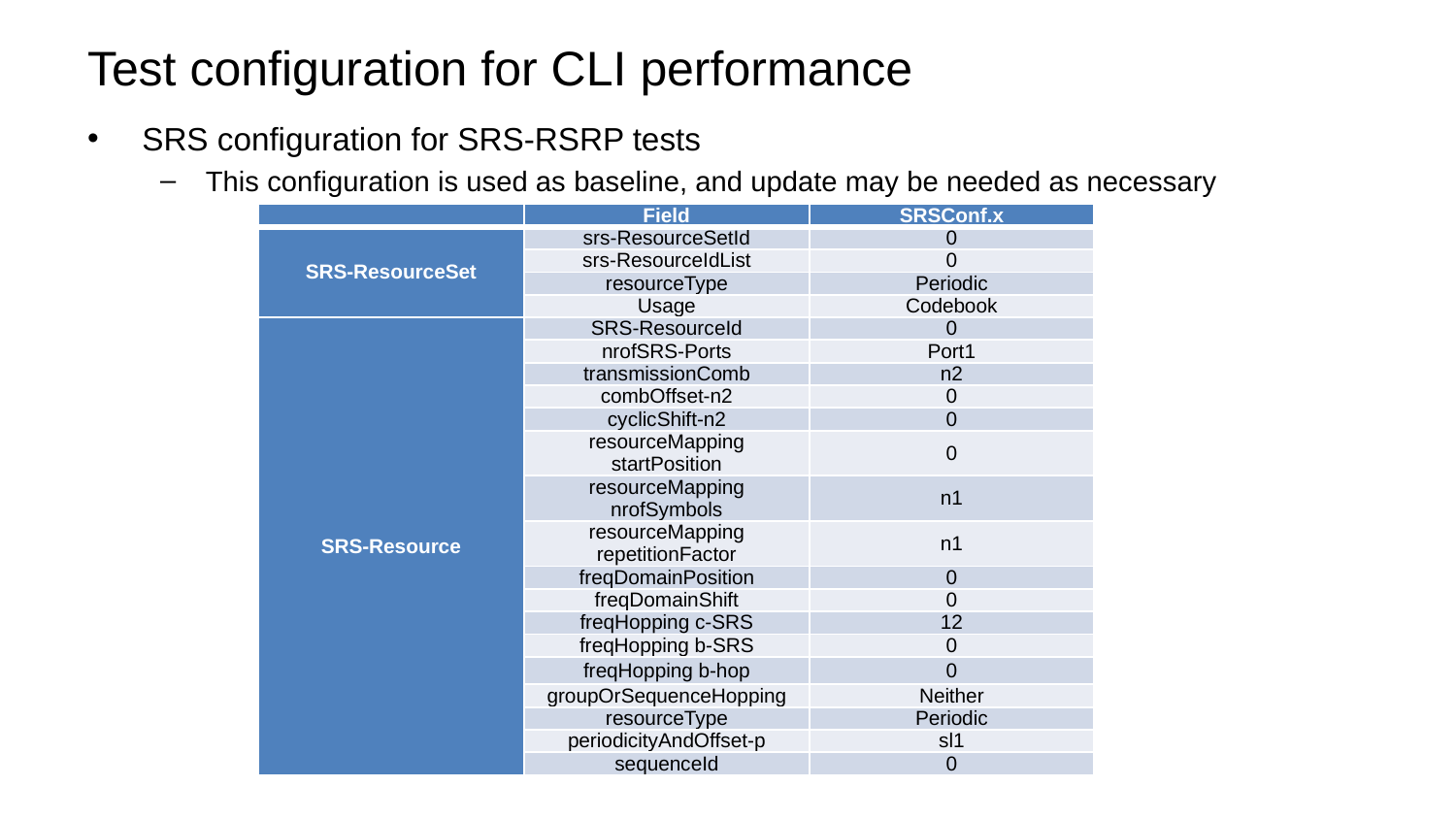

# Test configuration for CLI performance
SRS configuration for SRS-RSRP tests
This configuration is used as baseline, and update may be needed as necessary
|  | Field | SRSConf.x |
| --- | --- | --- |
| SRS-ResourceSet | srs-ResourceSetId | 0 |
|  | srs-ResourceIdList | 0 |
|  | resourceType | Periodic |
|  | Usage | Codebook |
| SRS-Resource | SRS-ResourceId | 0 |
|  | nrofSRS-Ports | Port1 |
|  | transmissionComb | n2 |
|  | combOffset-n2 | 0 |
|  | cyclicShift-n2 | 0 |
|  | resourceMapping startPosition | 0 |
|  | resourceMapping nrofSymbols | n1 |
|  | resourceMapping repetitionFactor | n1 |
|  | freqDomainPosition | 0 |
|  | freqDomainShift | 0 |
|  | freqHopping c-SRS | 12 |
|  | freqHopping b-SRS | 0 |
|  | freqHopping b-hop | 0 |
|  | groupOrSequenceHopping | Neither |
|  | resourceType | Periodic |
|  | periodicityAndOffset-p | sl1 |
|  | sequenceId | 0 |